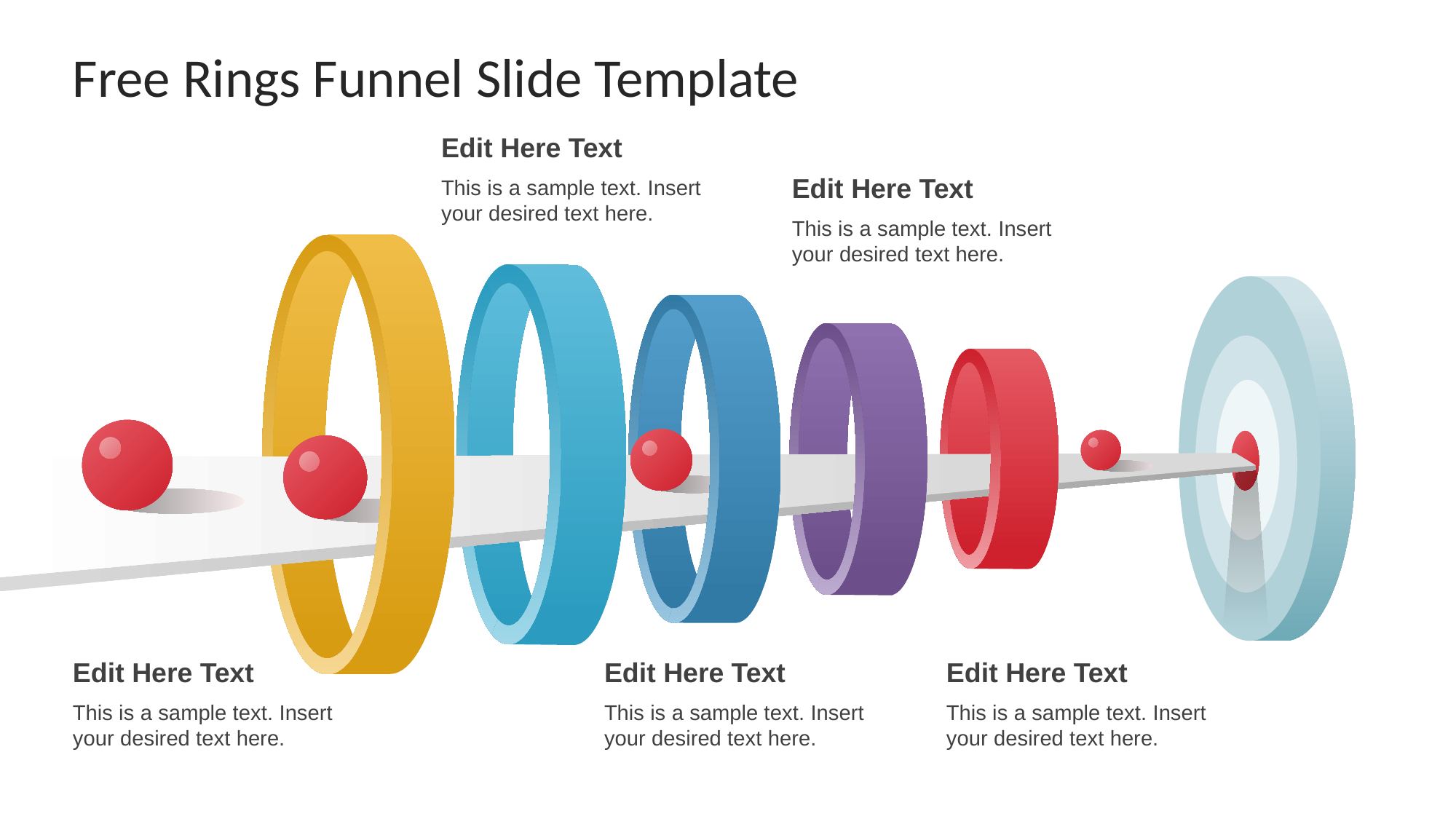

# Free Rings Funnel Slide Template
Edit Here Text
This is a sample text. Insert your desired text here.
Edit Here Text
This is a sample text. Insert your desired text here.

Edit Here Text
This is a sample text. Insert your desired text here.
Edit Here Text
This is a sample text. Insert your desired text here.
Edit Here Text
This is a sample text. Insert your desired text here.